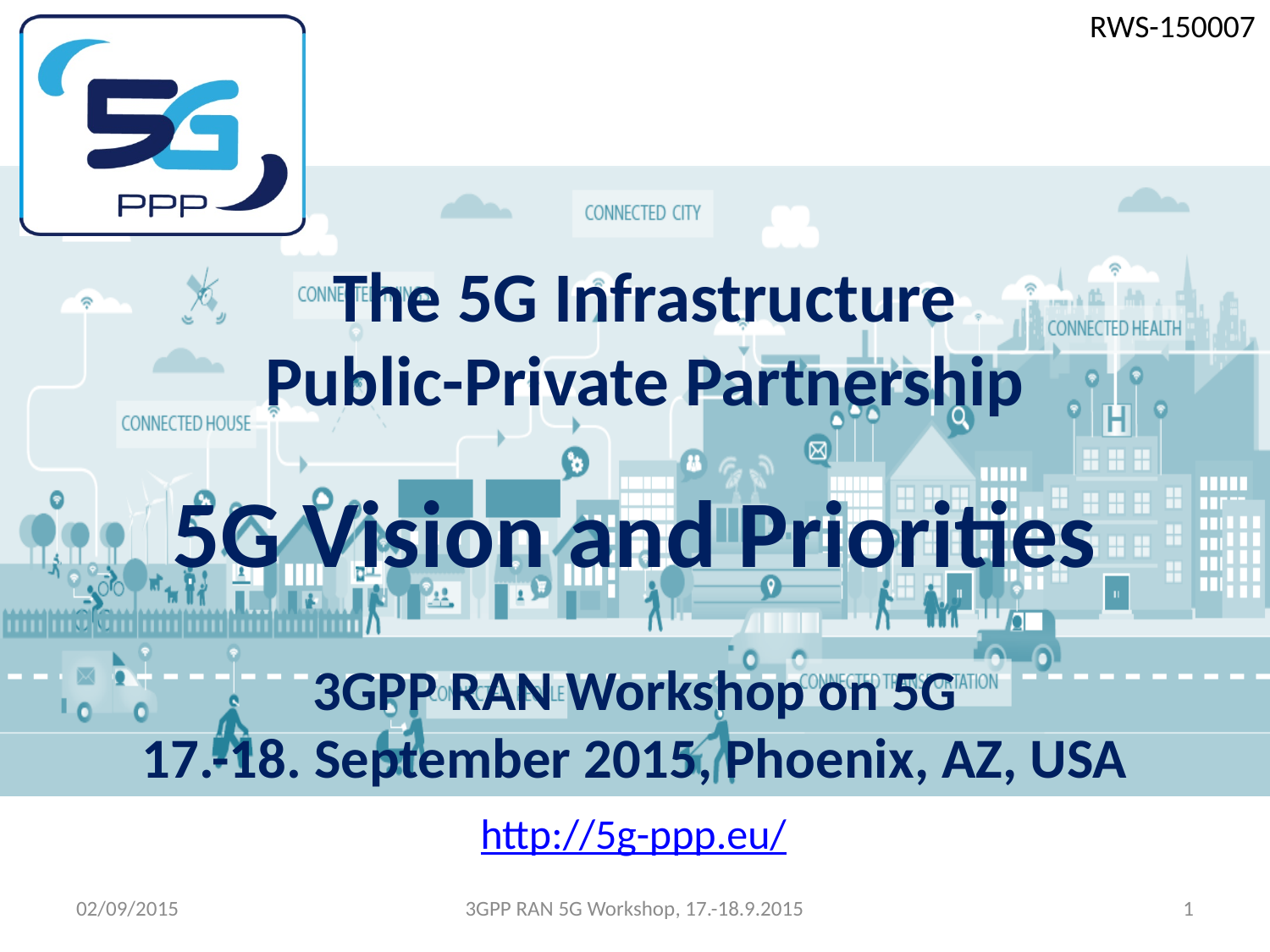

RWS-150007
5G Vision and Priorities

3GPP RAN Workshop on 5G
17.-18. September 2015, Phoenix, AZ, USA

http://5g-ppp.eu/
02/09/2015
3GPP RAN 5G Workshop, 17.-18.9.2015
1